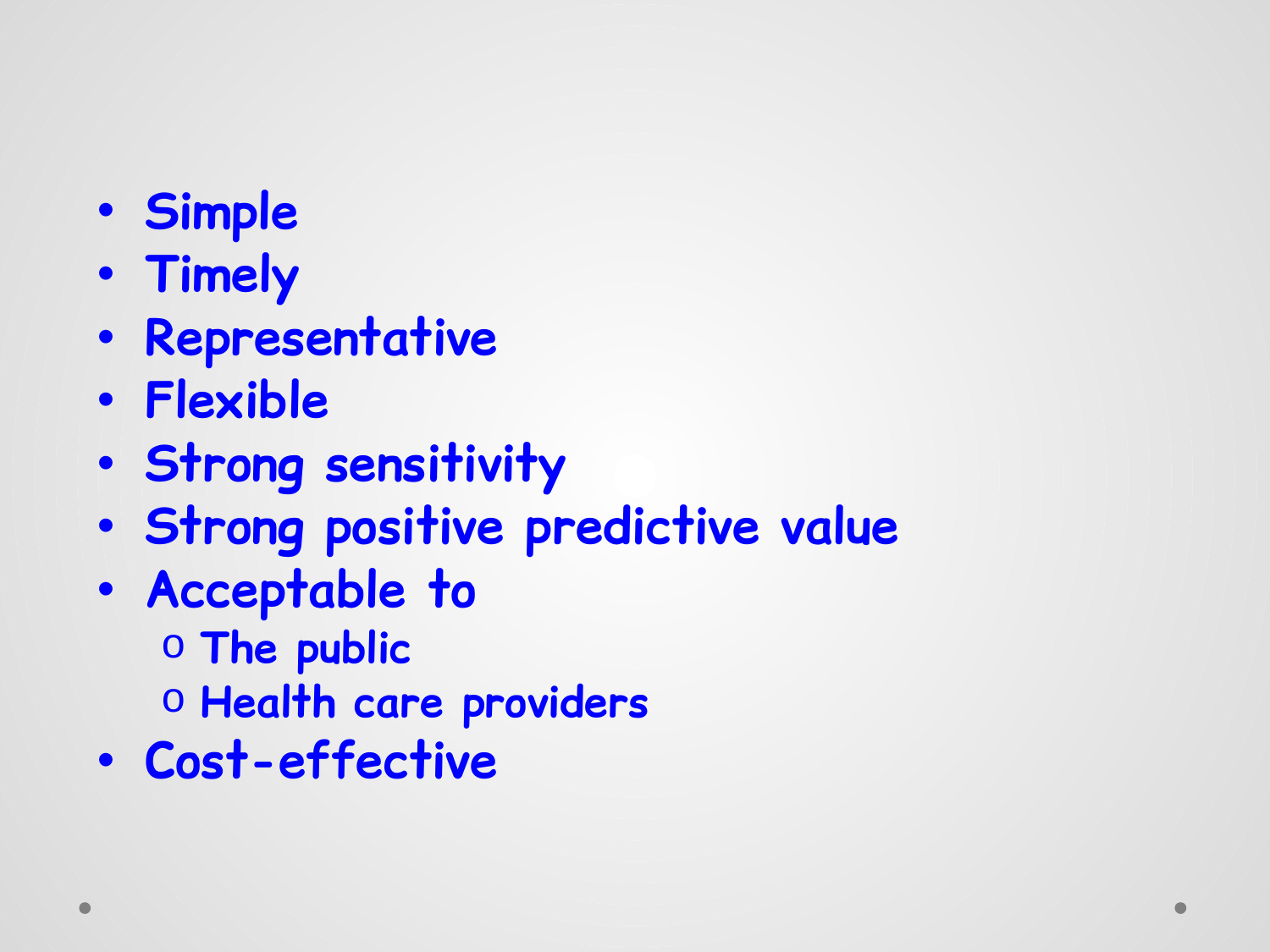

# Approaches to Surveillance
Simple
Timely
Representative
Flexible
Strong sensitivity
Strong positive predictive value
Acceptable to
The public
Health care providers
Cost-effective